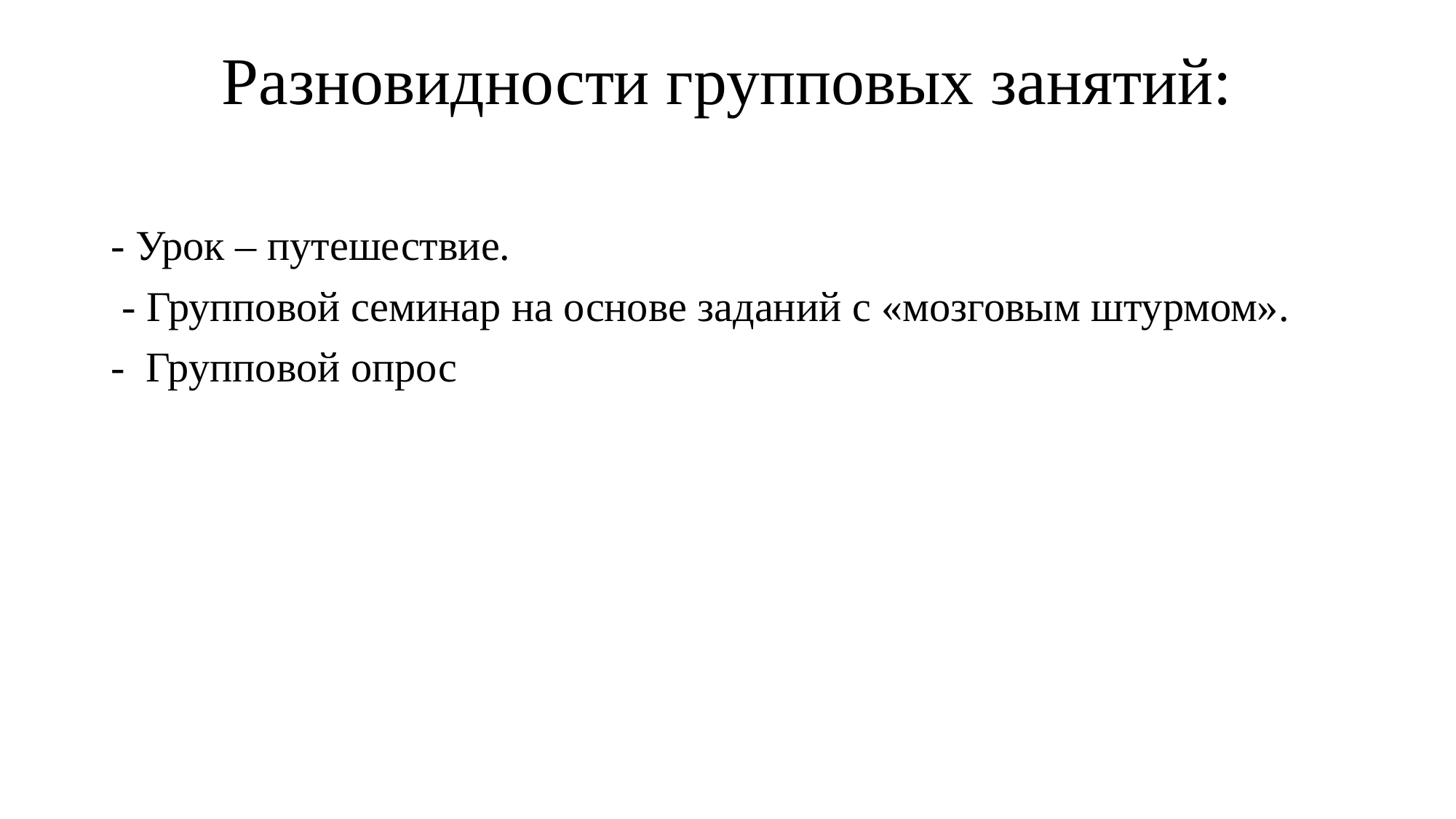

# Разновидности групповых занятий:
- Урок – путешествие.
 - Групповой семинар на основе заданий с «мозговым штурмом».
-  Групповой опрос